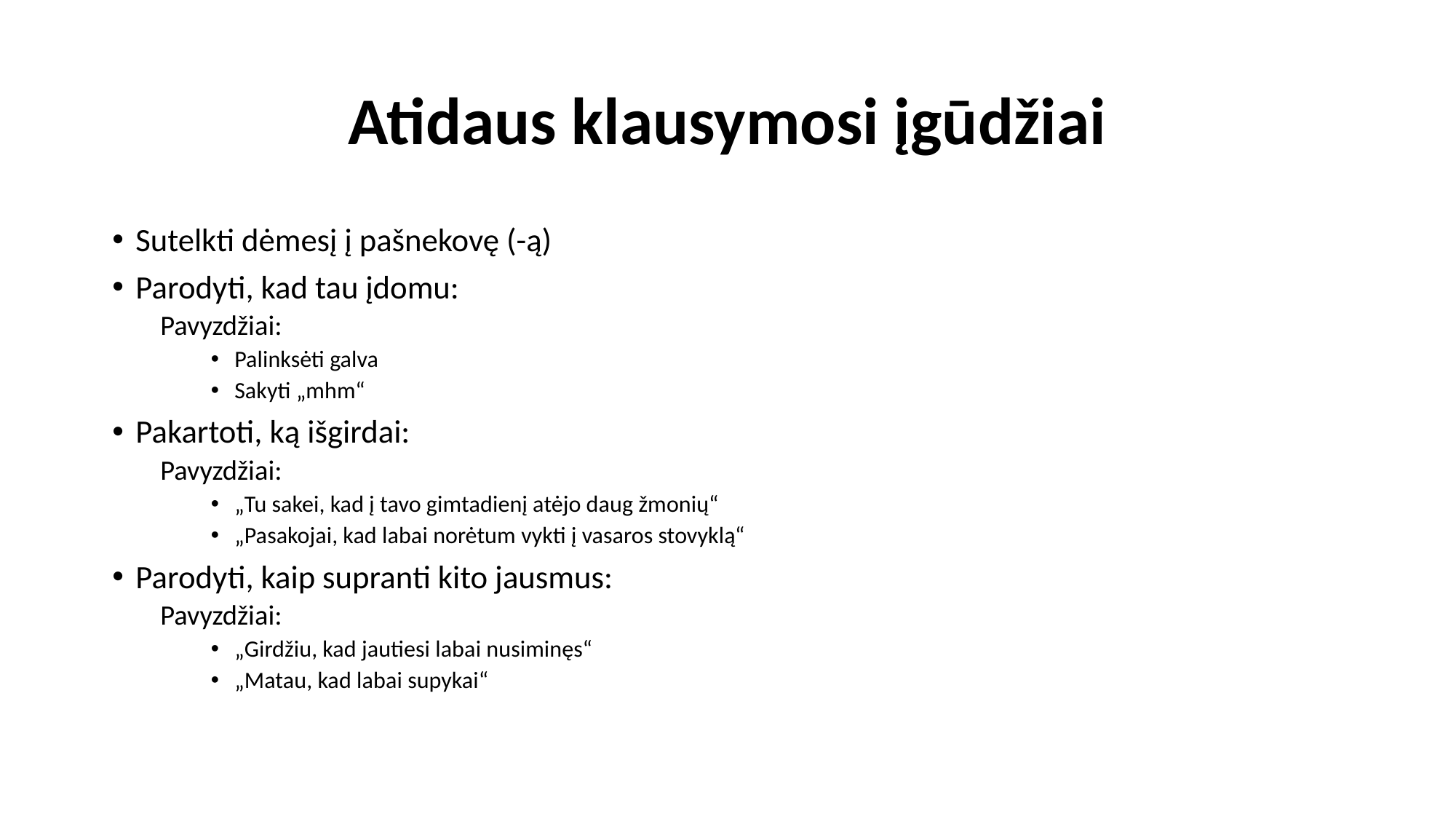

# Atidaus klausymosi įgūdžiai
Sutelkti dėmesį į pašnekovę (-ą)
Parodyti, kad tau įdomu:
	Pavyzdžiai:
Palinksėti galva
Sakyti „mhm“
Pakartoti, ką išgirdai:
	Pavyzdžiai:
„Tu sakei, kad į tavo gimtadienį atėjo daug žmonių“
„Pasakojai, kad labai norėtum vykti į vasaros stovyklą“
Parodyti, kaip supranti kito jausmus:
	Pavyzdžiai:
„Girdžiu, kad jautiesi labai nusiminęs“
„Matau, kad labai supykai“